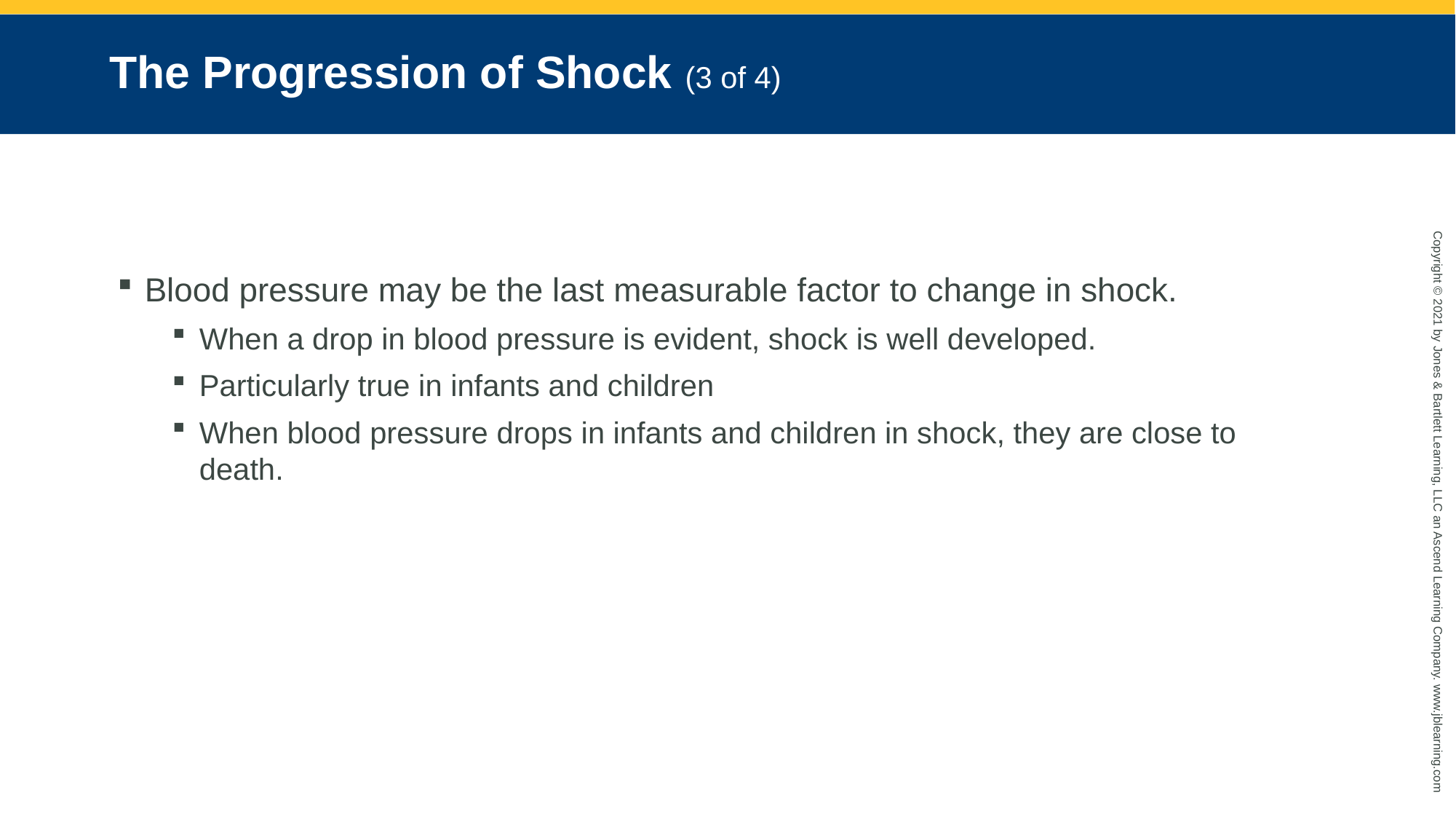

# The Progression of Shock (3 of 4)
Blood pressure may be the last measurable factor to change in shock.
When a drop in blood pressure is evident, shock is well developed.
Particularly true in infants and children
When blood pressure drops in infants and children in shock, they are close to death.